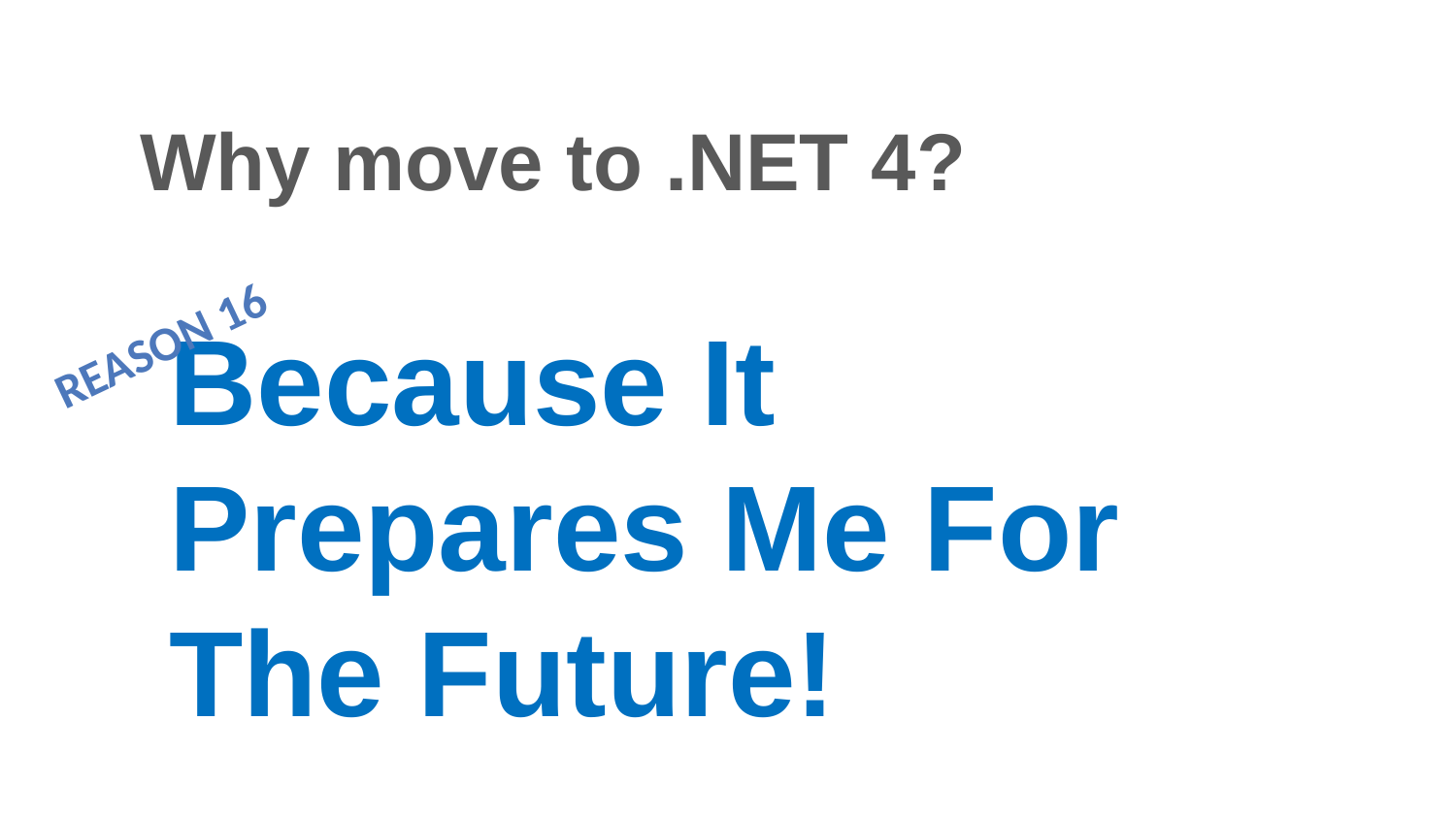

# Why move to .NET 4?
Reason 16
Because It Prepares Me For The Future!